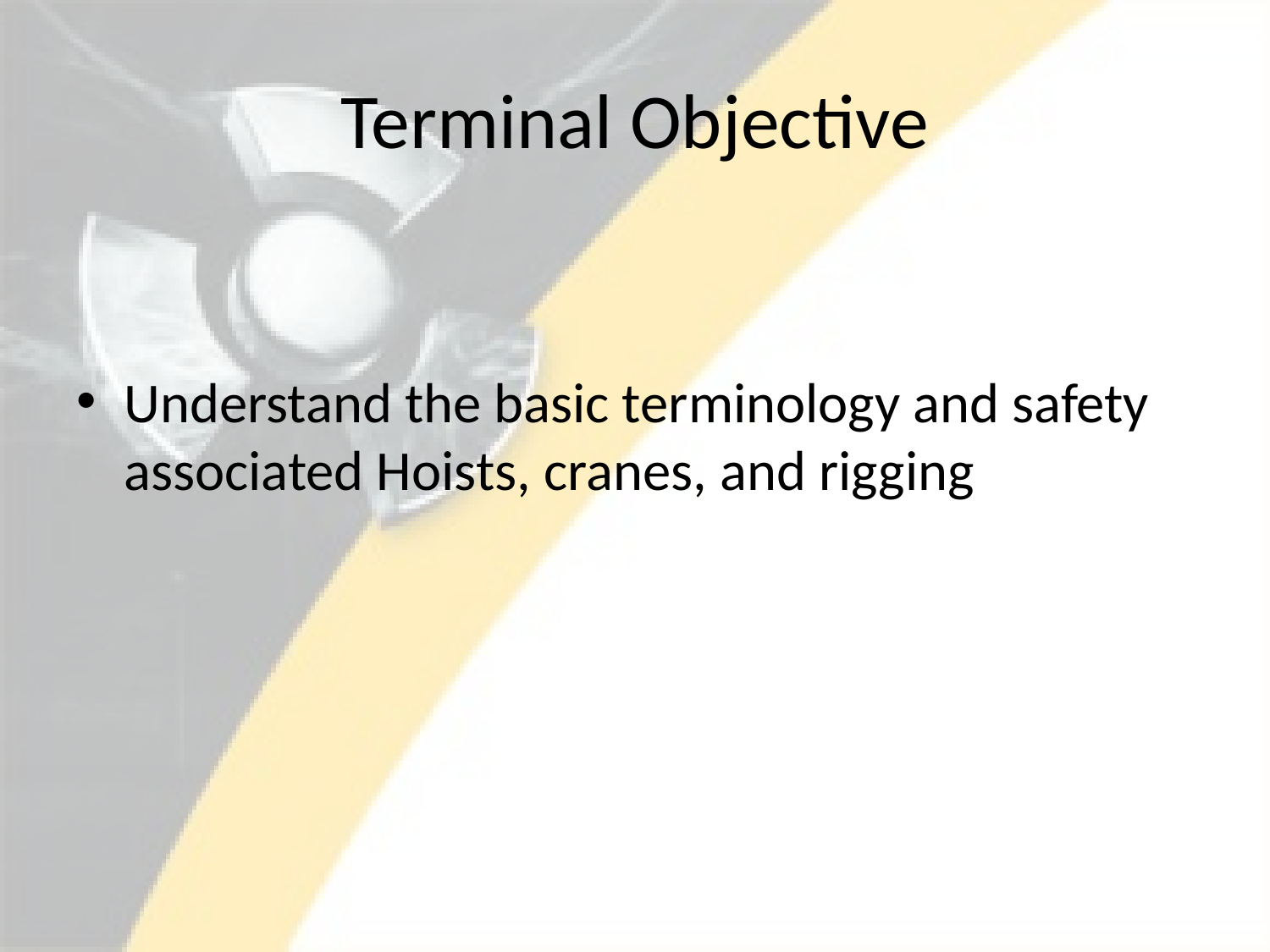

# Terminal Objective
Understand the basic terminology and safety associated Hoists, cranes, and rigging